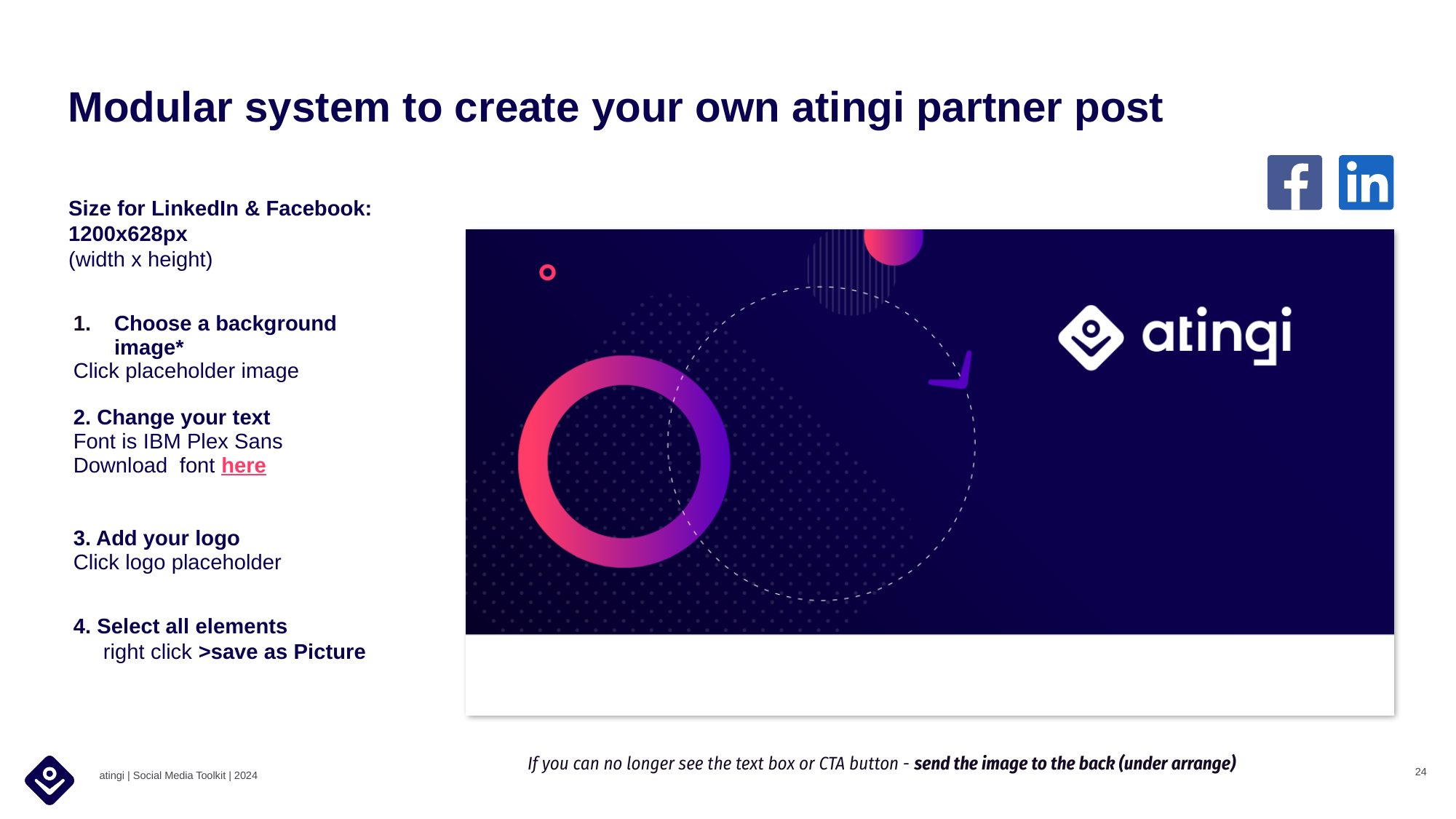

24
atingi | Social Media Toolkit | 2024